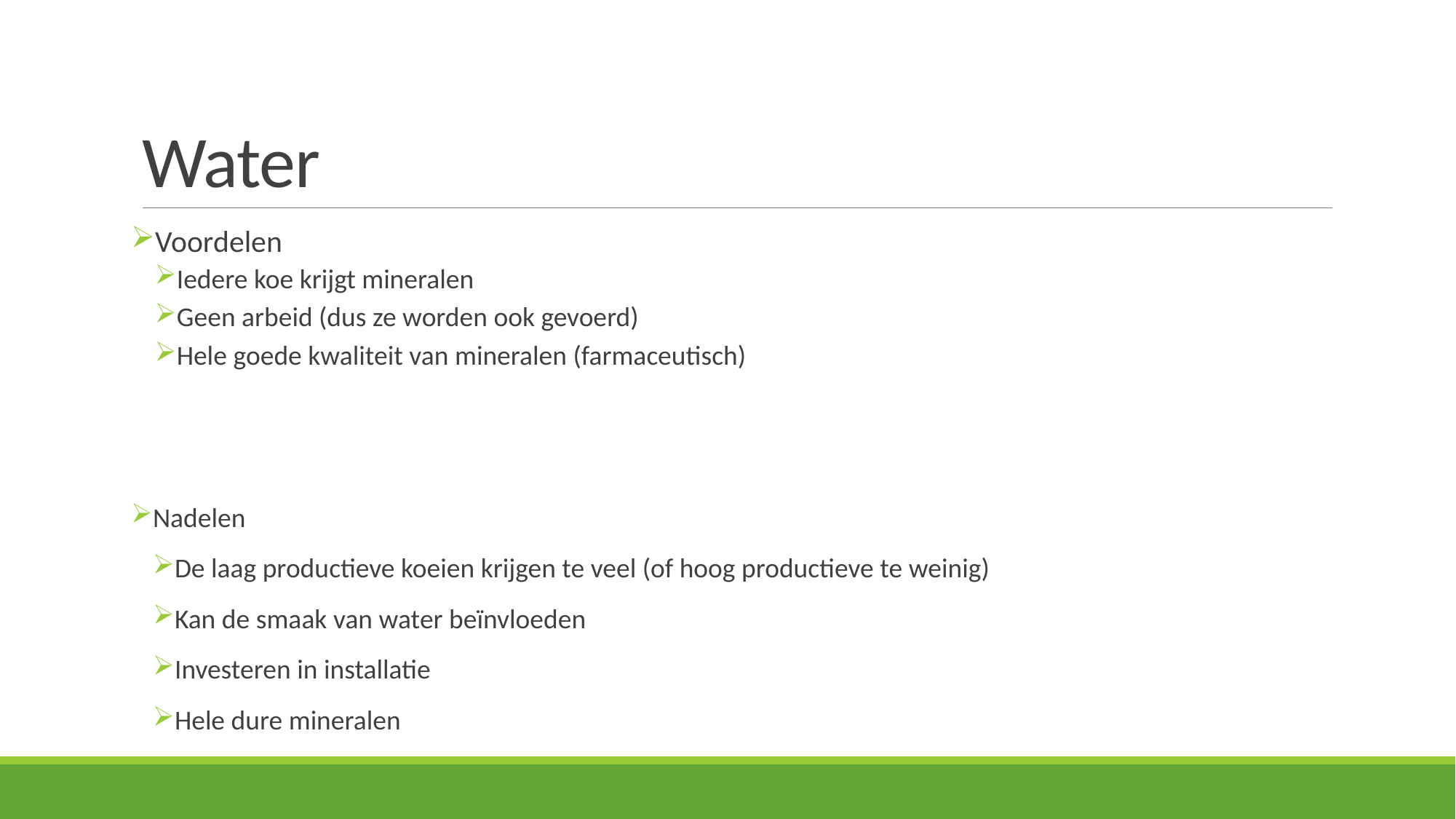

# Water
Voordelen
Iedere koe krijgt mineralen
Geen arbeid (dus ze worden ook gevoerd)
Hele goede kwaliteit van mineralen (farmaceutisch)

Nadelen
De laag productieve koeien krijgen te veel (of hoog productieve te weinig)
Kan de smaak van water beïnvloeden
Investeren in installatie
Hele dure mineralen